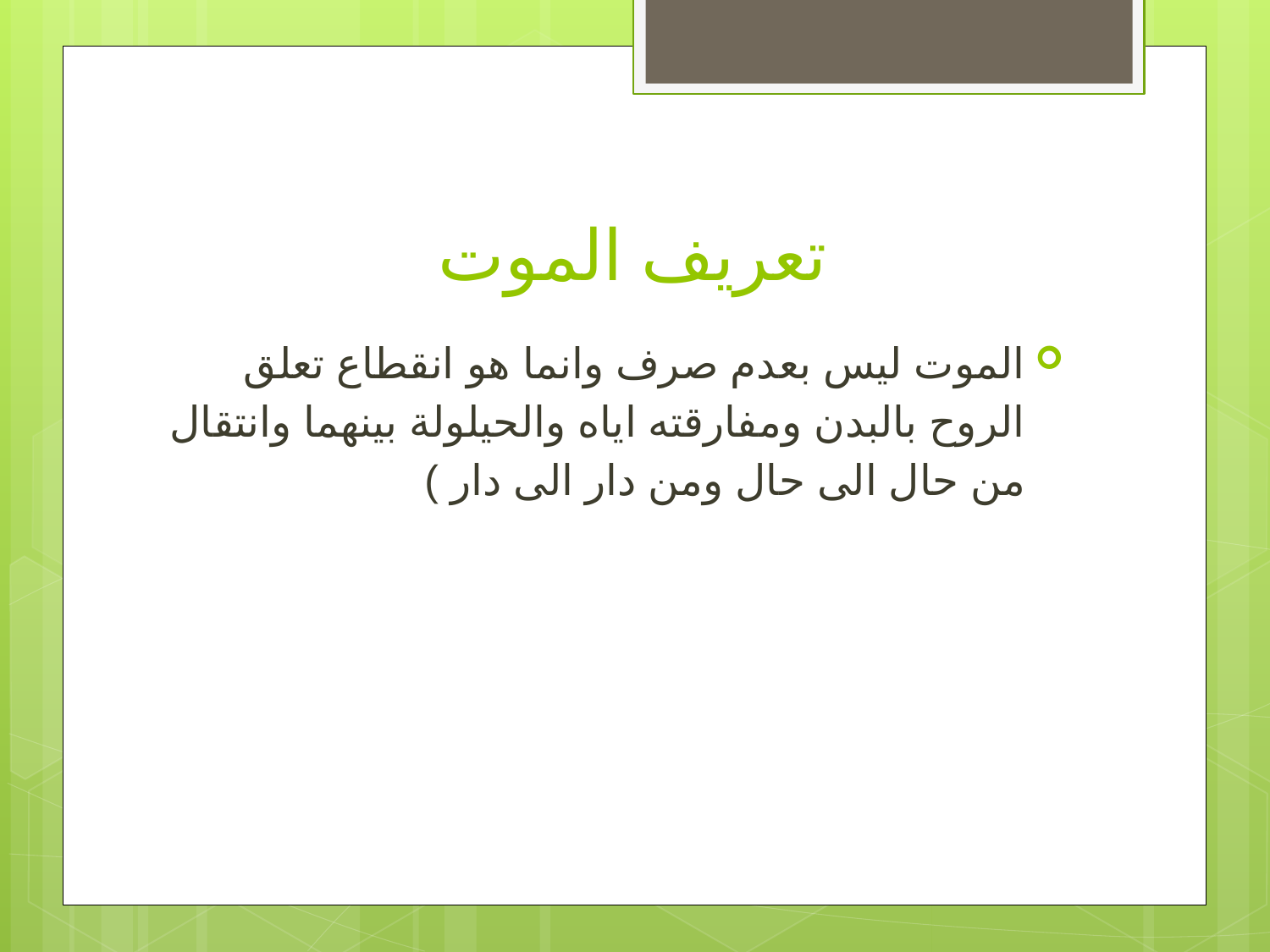

# تعريف الموت
الموت ليس بعدم صرف وانما هو انقطاع تعلق الروح بالبدن ومفارقته اياه والحيلولة بينهما وانتقال من حال الى حال ومن دار الى دار )